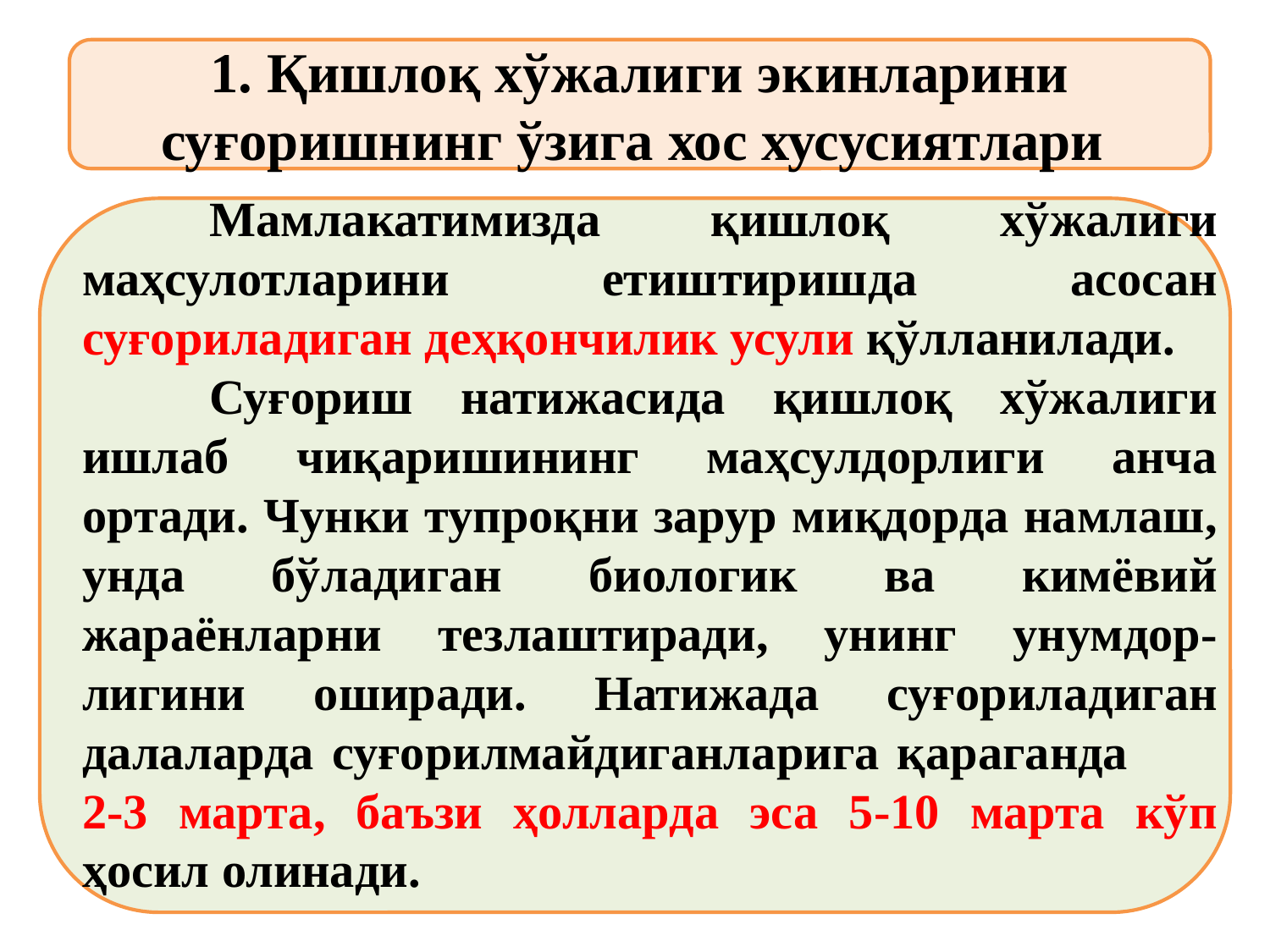

1. Қишлоқ хўжалиги экинларини суғоришнинг ўзига хос хусусиятлари

	Мамлакатимизда қишлоқ хўжалиги маҳсулотларини етиштиришда асосан суғориладиган деҳқончилик усули қўлланилади.
	Суғориш натижасида қишлоқ хўжалиги ишлаб чиқаришининг маҳсулдорлиги анча ортади. Чунки тупроқни зарур миқдорда намлаш, унда бўладиган биологик ва кимёвий жараёнларни тезлаштиради, унинг унумдор-лигини оширади. Натижада суғориладиган далаларда суғорилмайдиганларига қараганда      2-3 марта, баъзи ҳолларда эса 5-10 марта кўп ҳосил олинади.